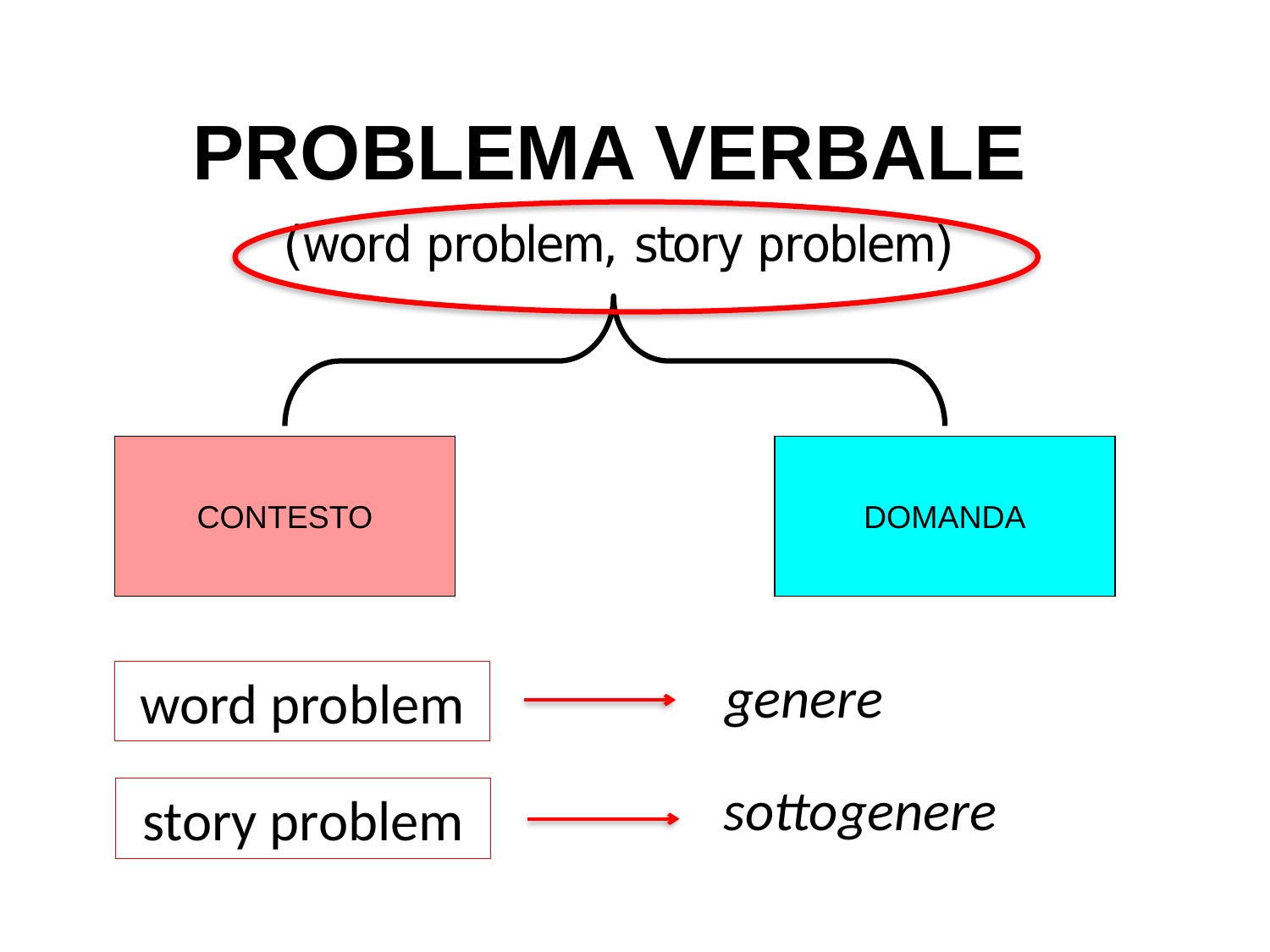

PROBLEMA VERBALE

(word problem, story problem)
CONTESTO
DOMANDA
genere
word problem
sottogenere
story problem